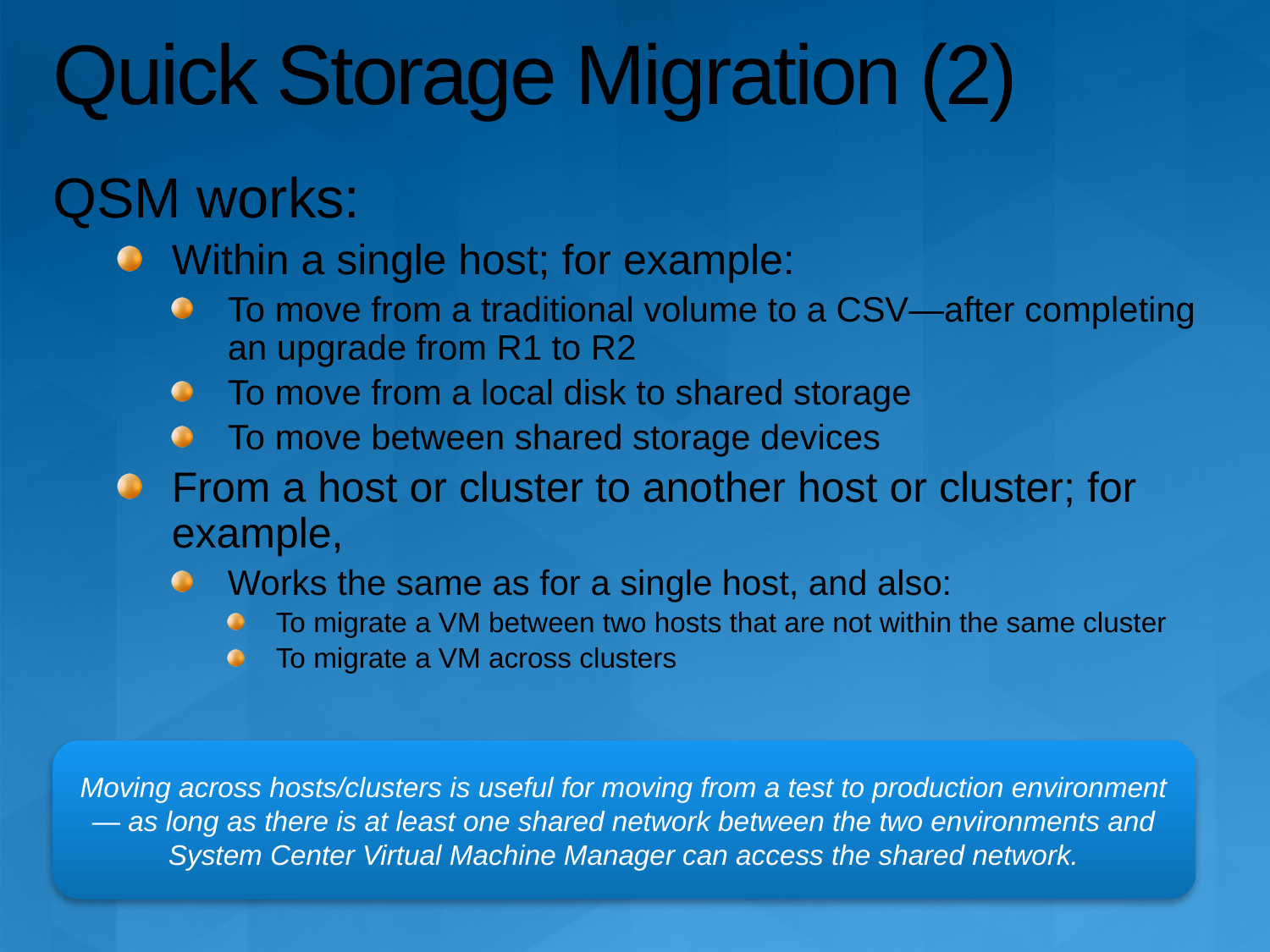

# Quick Storage Migration (2)
QSM works:
Within a single host; for example:
To move from a traditional volume to a CSV—after completing an upgrade from R1 to R2
To move from a local disk to shared storage
To move between shared storage devices
From a host or cluster to another host or cluster; for example,
Works the same as for a single host, and also:
To migrate a VM between two hosts that are not within the same cluster
To migrate a VM across clusters

Moving across hosts/clusters is useful for moving from a test to production environment— as long as there is at least one shared network between the two environments and System Center Virtual Machine Manager can access the shared network.